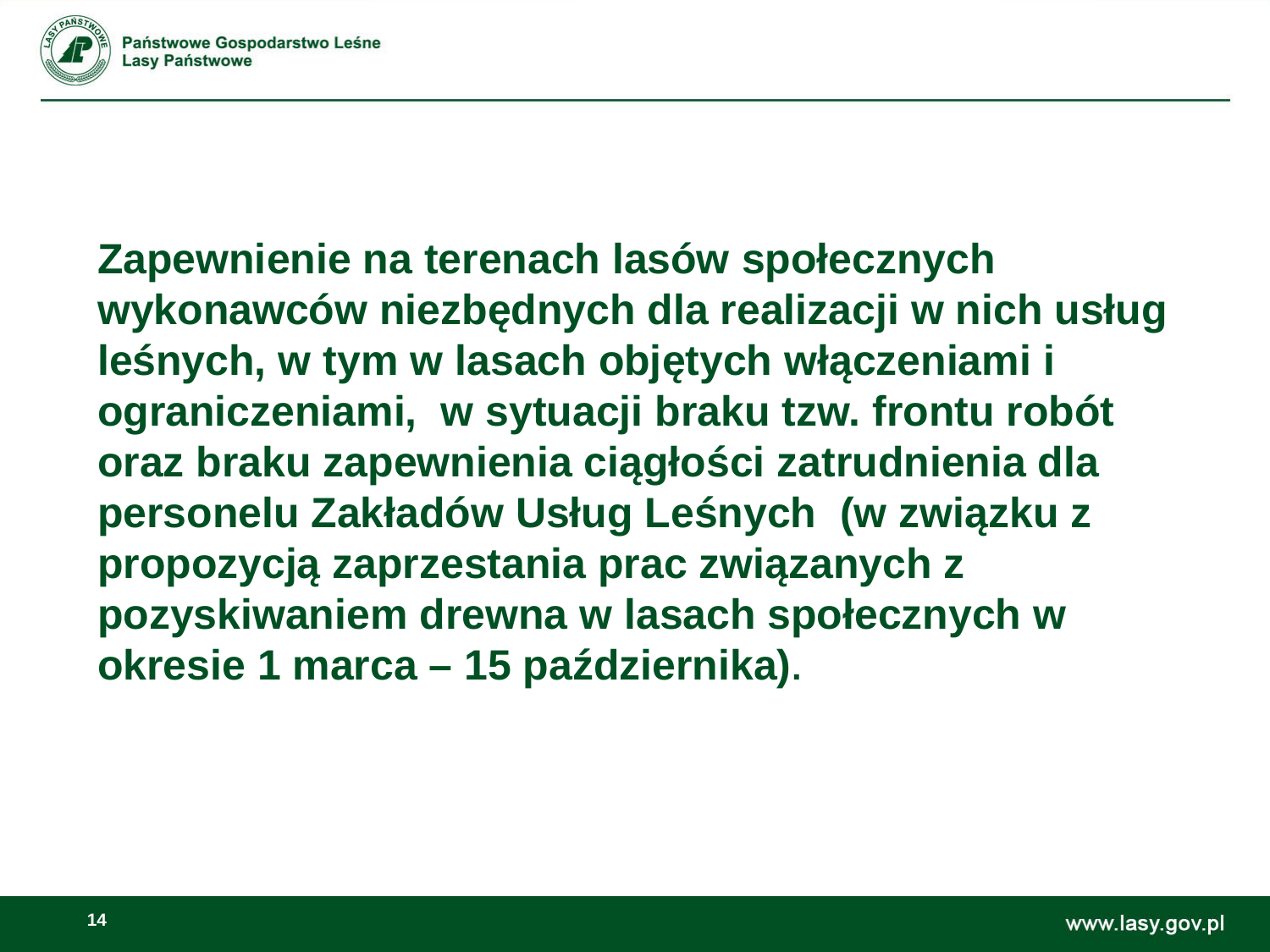

# Zapewnienie na terenach lasów społecznych wykonawców niezbędnych dla realizacji w nich usług leśnych, w tym w lasach objętych włączeniami i ograniczeniami,  w sytuacji braku tzw. frontu robót oraz braku zapewnienia ciągłości zatrudnienia dla personelu Zakładów Usług Leśnych  (w związku z propozycją zaprzestania prac związanych z pozyskiwaniem drewna w lasach społecznych w okresie 1 marca – 15 października).